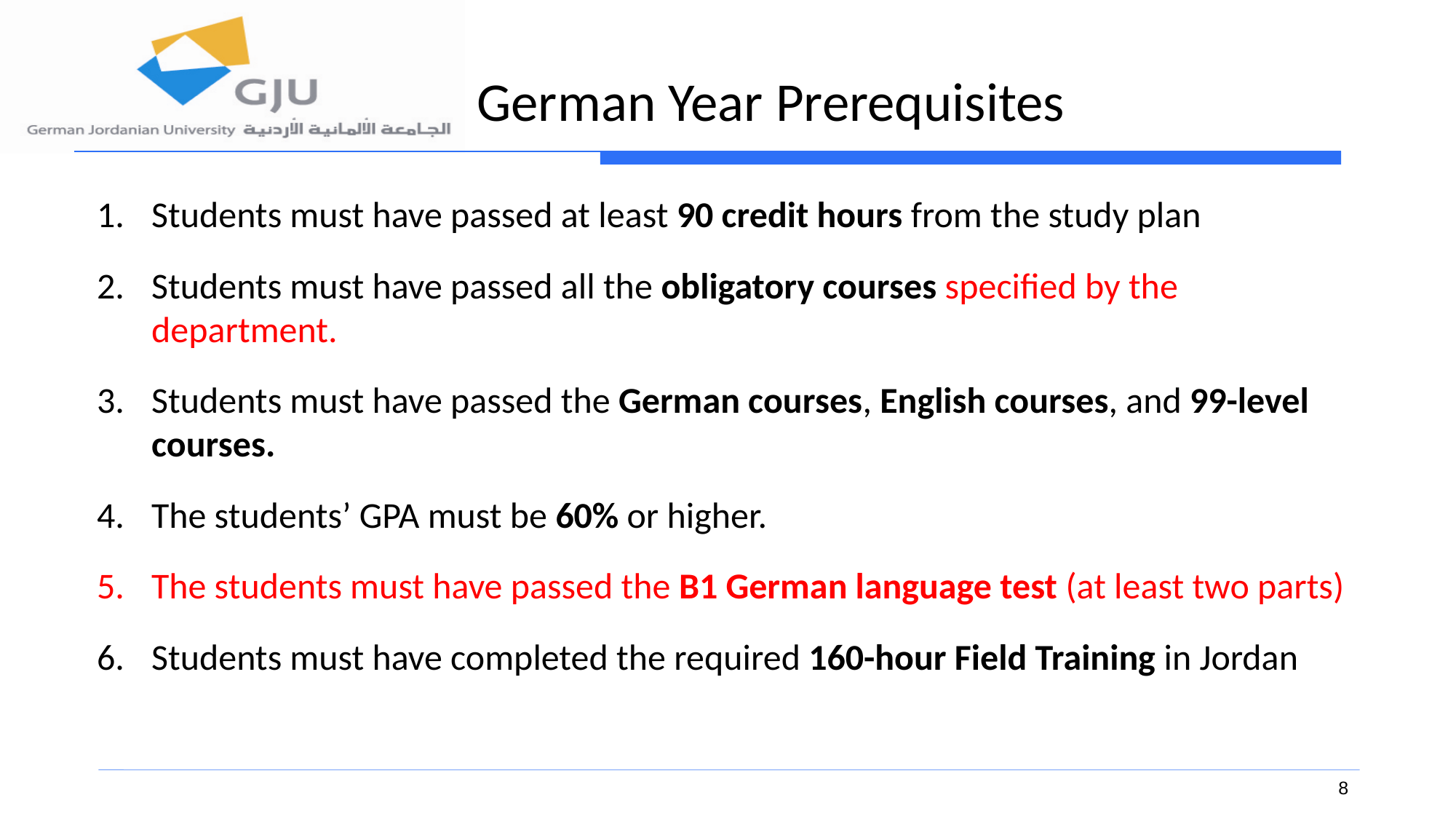

# German Year Prerequisites
Students must have passed at least 90 credit hours from the study plan
Students must have passed all the obligatory courses specified by the department.
Students must have passed the German courses, English courses, and 99-level courses.
The students’ GPA must be 60% or higher.
The students must have passed the B1 German language test (at least two parts)
Students must have completed the required 160-hour Field Training in Jordan
8